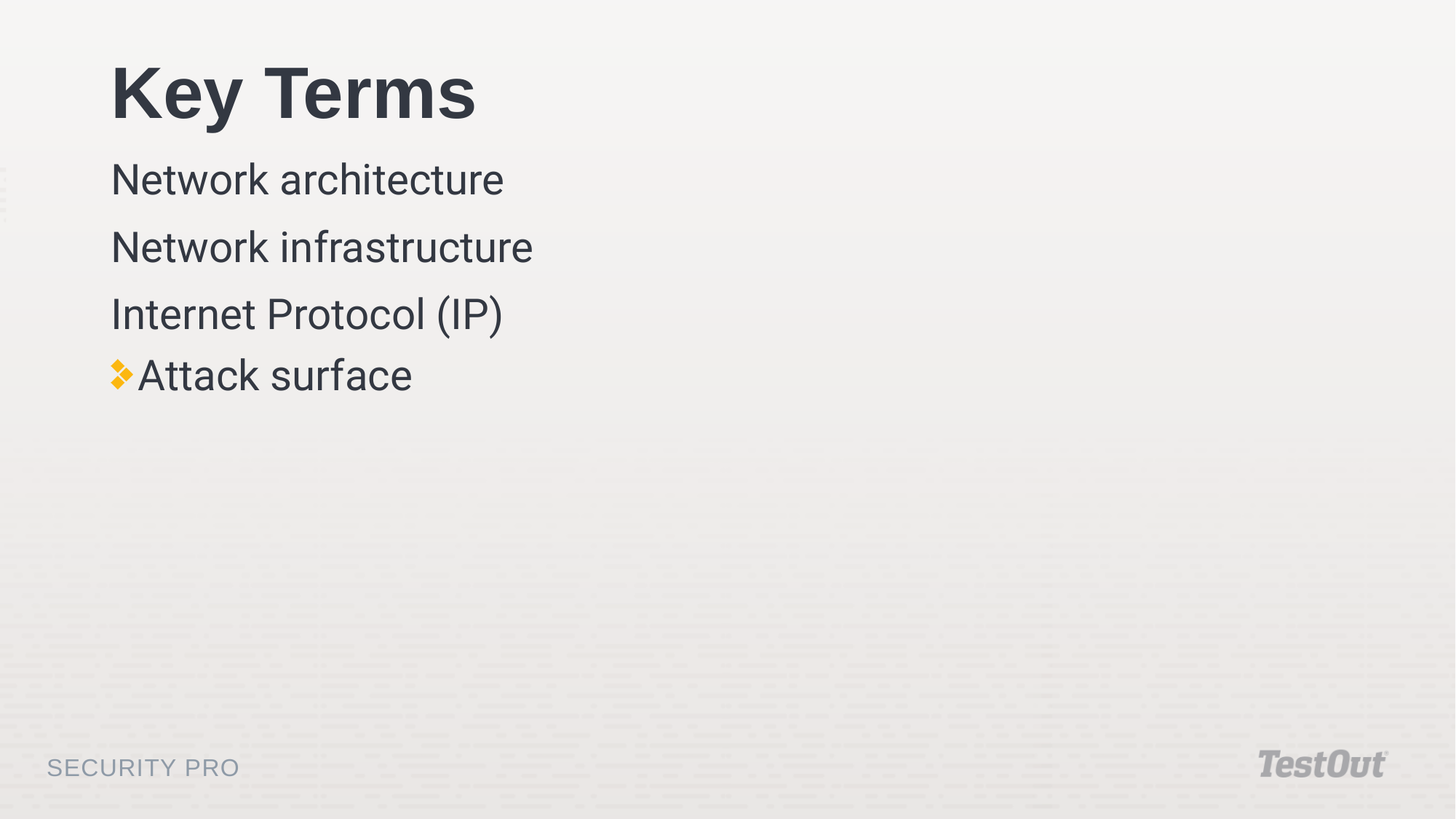

# Key Terms
Network architecture
Network infrastructure
Internet Protocol (IP)
Attack surface
Security Pro